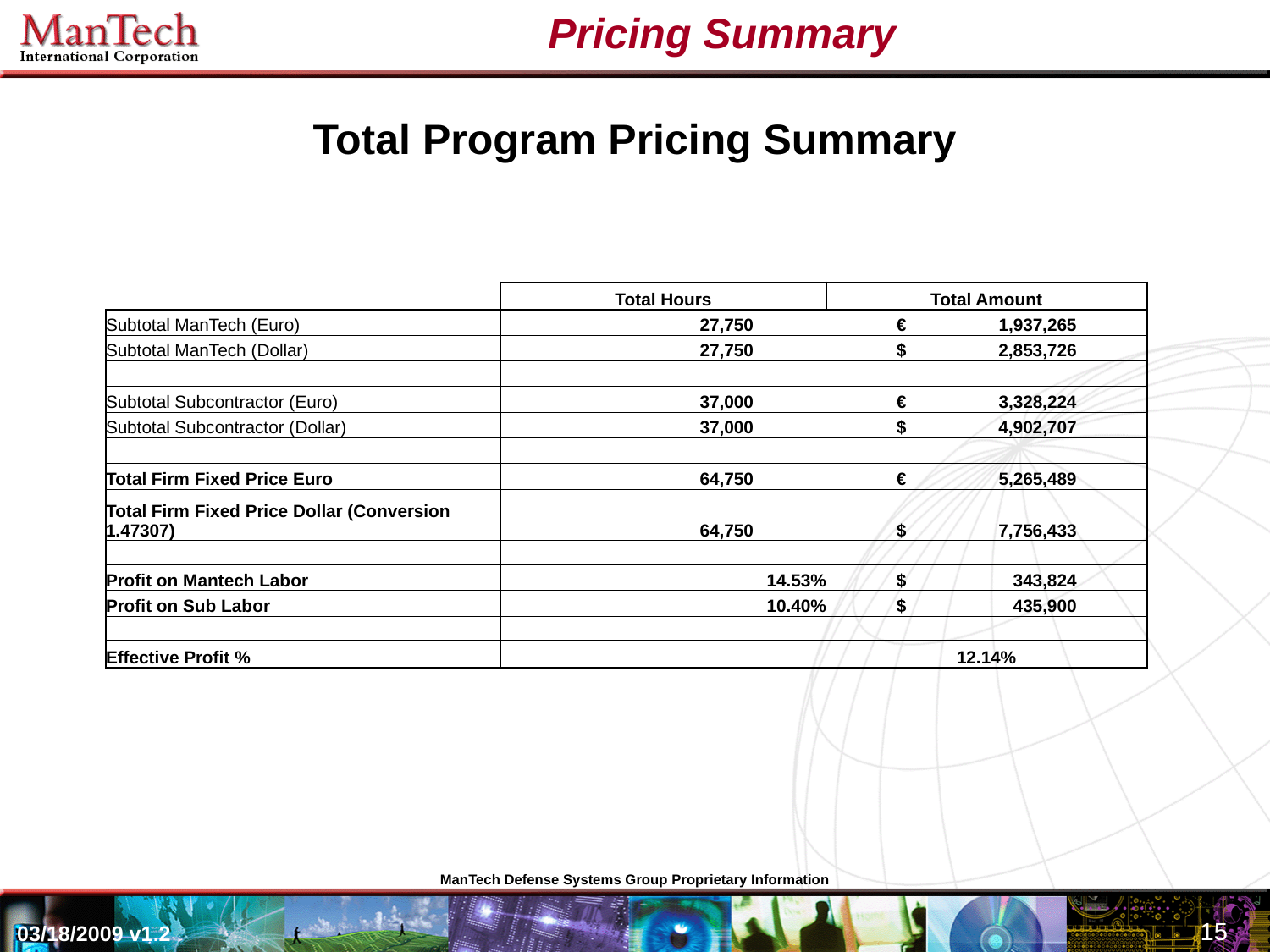

# Pricing Summary
Total Program Pricing Summary
|  | Total Hours | Total Amount |
| --- | --- | --- |
| Subtotal ManTech (Euro) | 27,750 | € 1,937,265 |
| Subtotal ManTech (Dollar) | 27,750 | $ 2,853,726 |
|  |  |  |
| Subtotal Subcontractor (Euro) | 37,000 | € 3,328,224 |
| Subtotal Subcontractor (Dollar) | 37,000 | $ 4,902,707 |
|  |  |  |
| Total Firm Fixed Price Euro | 64,750 | € 5,265,489 |
| Total Firm Fixed Price Dollar (Conversion 1.47307) | 64,750 | $ 7,756,433 |
|  |  |  |
| Profit on Mantech Labor | 14.53% | $ 343,824 |
| Profit on Sub Labor | 10.40% | $ 435,900 |
|  |  |  |
| Effective Profit % |  | 12.14% |